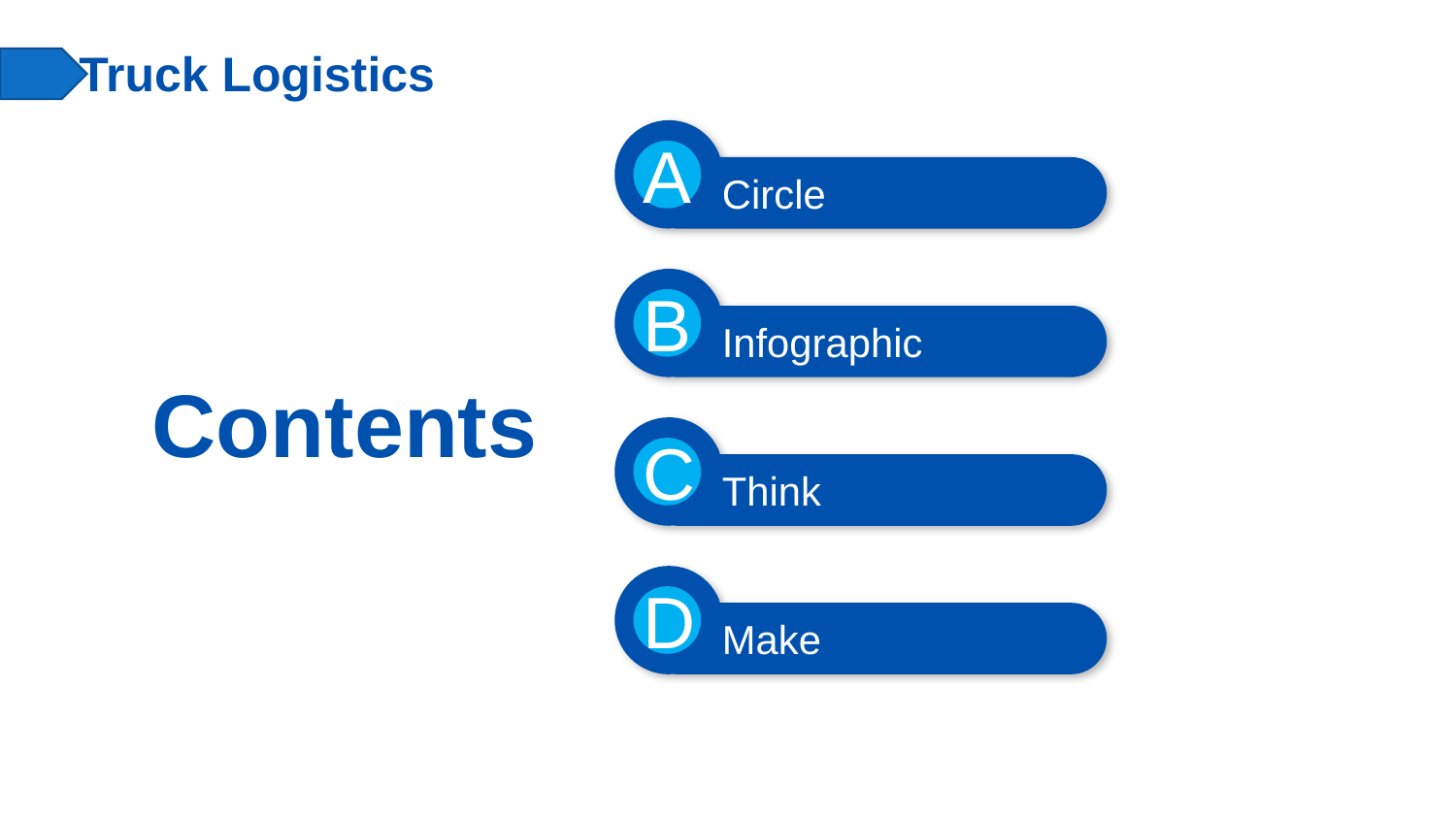

Circle
A
Infographic
B
Contents
Think
C
Make
D